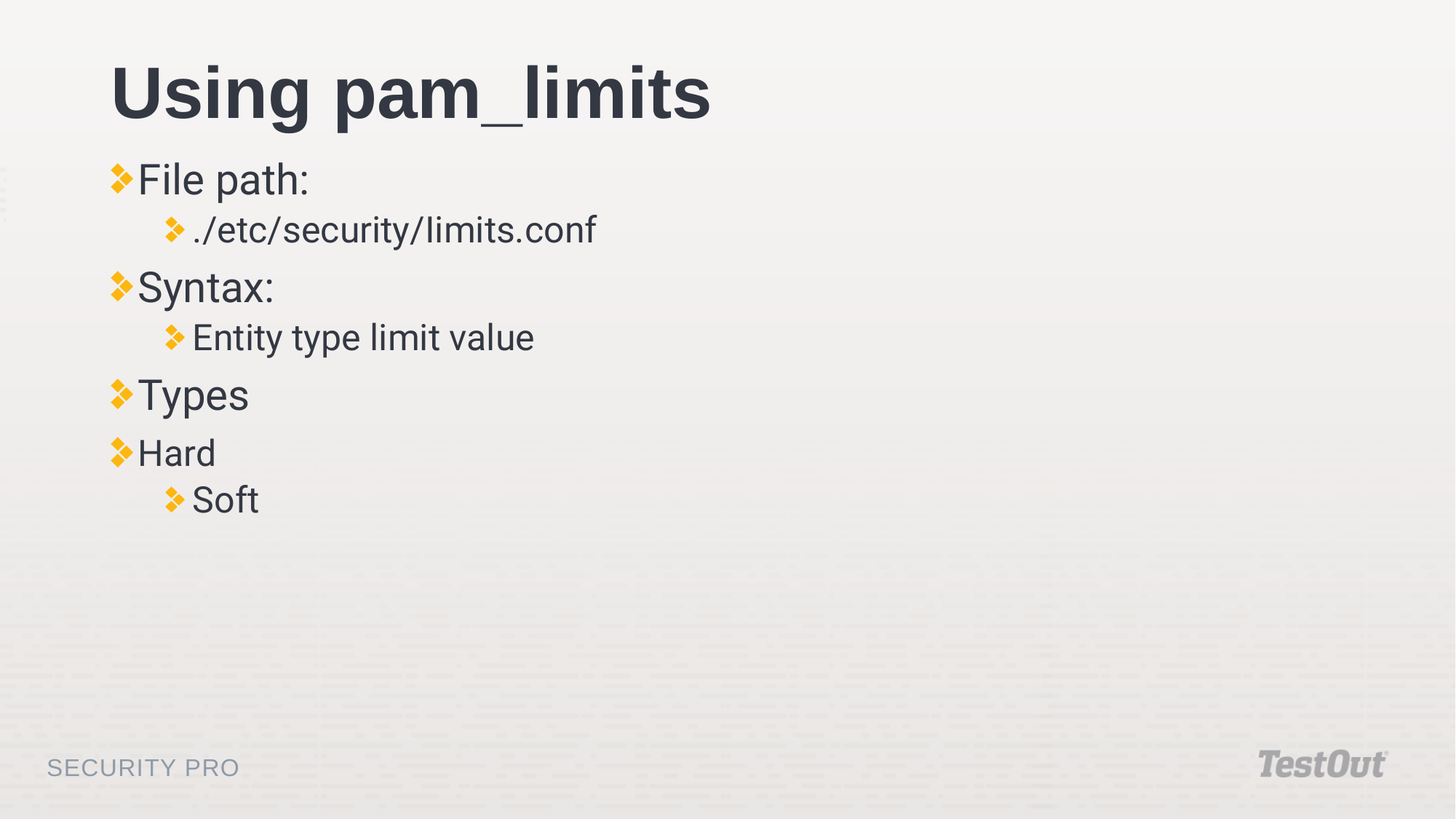

# Using pam_limits
File path:
./etc/security/Iimits.conf
Syntax:
Entity type limit value
Types
Hard
Soft
Security Pro